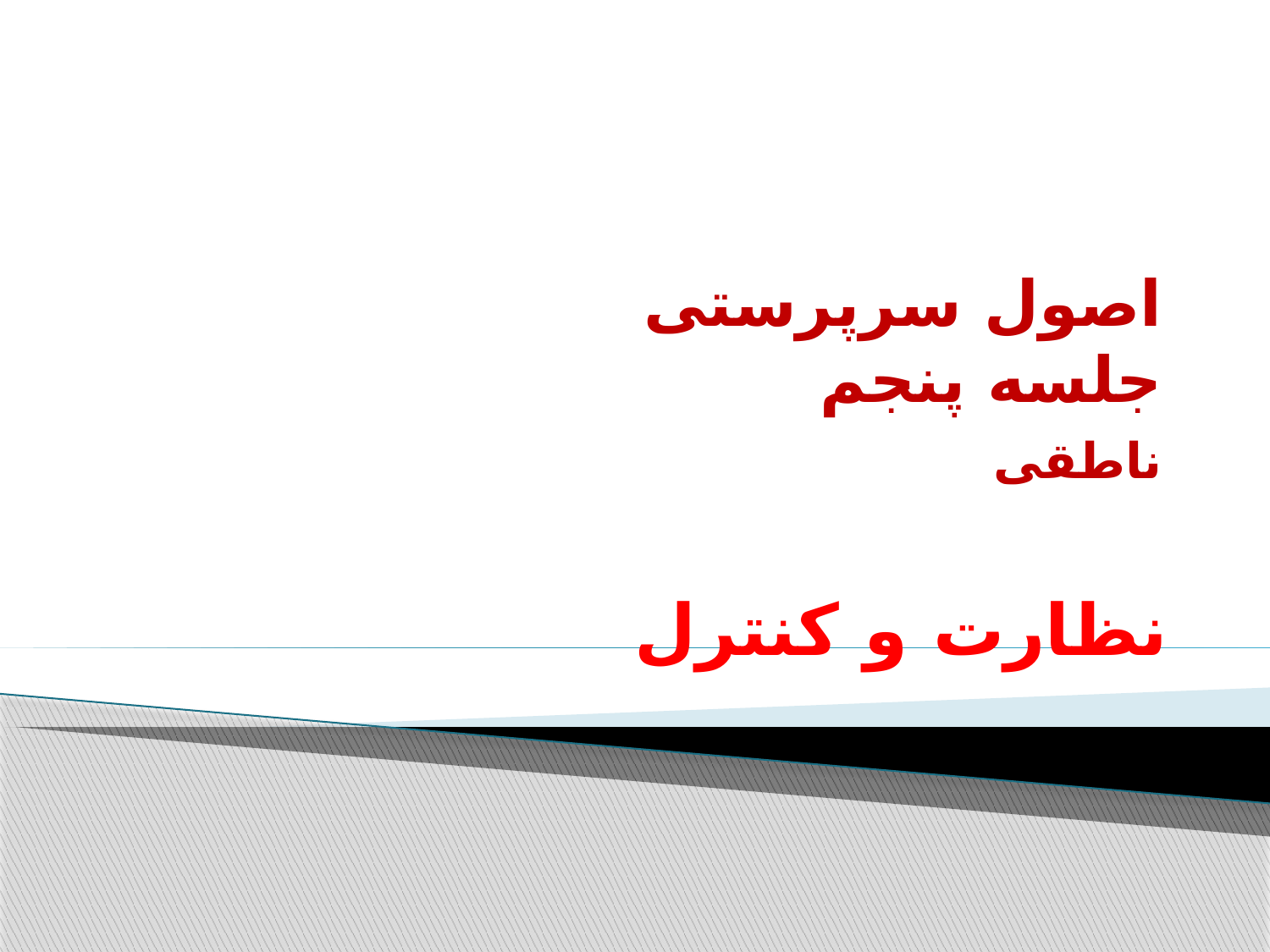

# اصول سرپرستی جلسه پنجم ناطقی

نظارت و کنترل